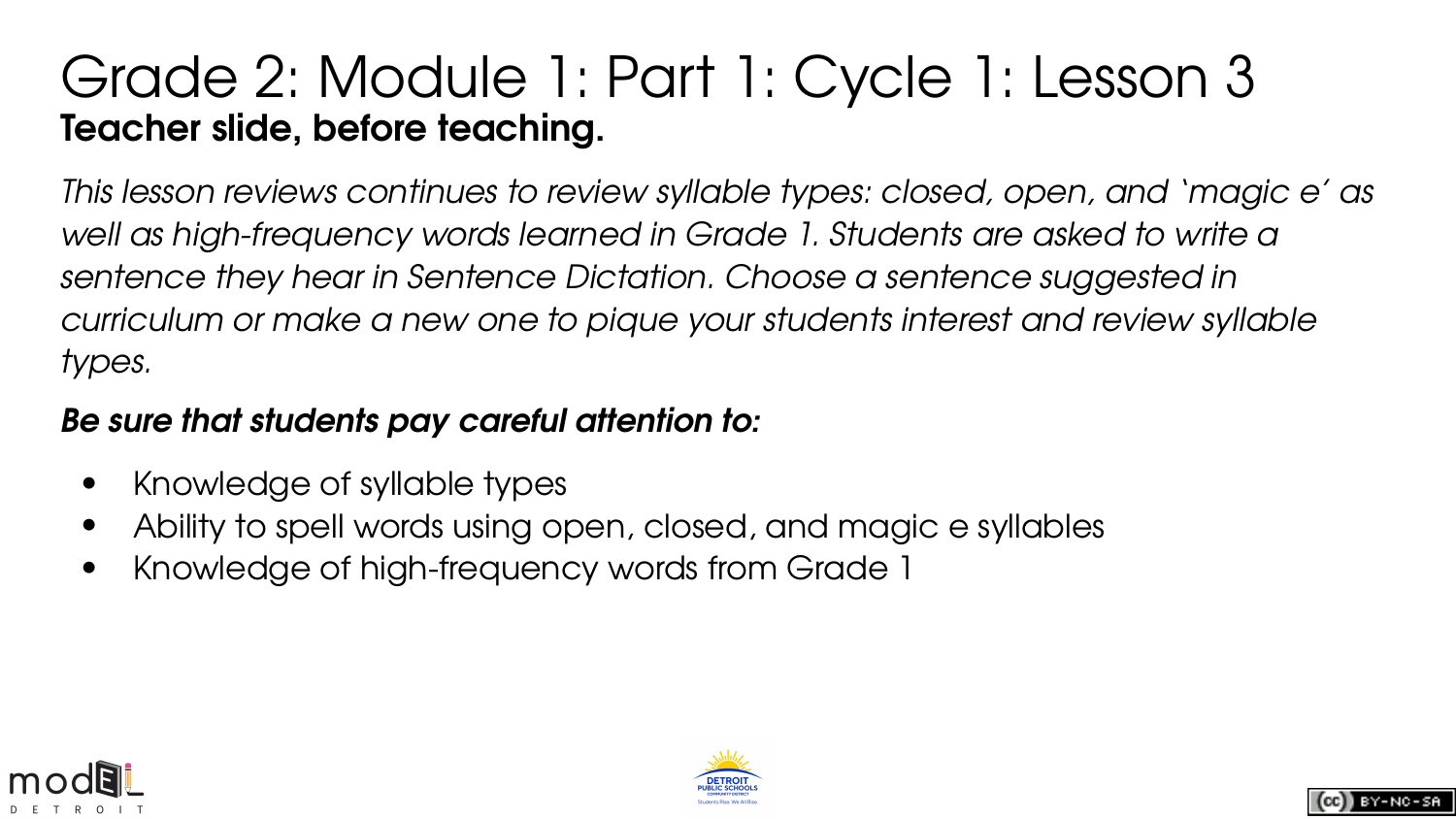

# Grade 2: Module 1: Part 1: Cycle 1: Lesson 3
Teacher slide, before teaching.
This lesson reviews continues to review syllable types: closed, open, and ‘magic e’ as well as high-frequency words learned in Grade 1. Students are asked to write a sentence they hear in Sentence Dictation. Choose a sentence suggested in curriculum or make a new one to pique your students interest and review syllable types.
Be sure that students pay careful attention to:
Knowledge of syllable types
Ability to spell words using open, closed, and magic e syllables
Knowledge of high-frequency words from Grade 1